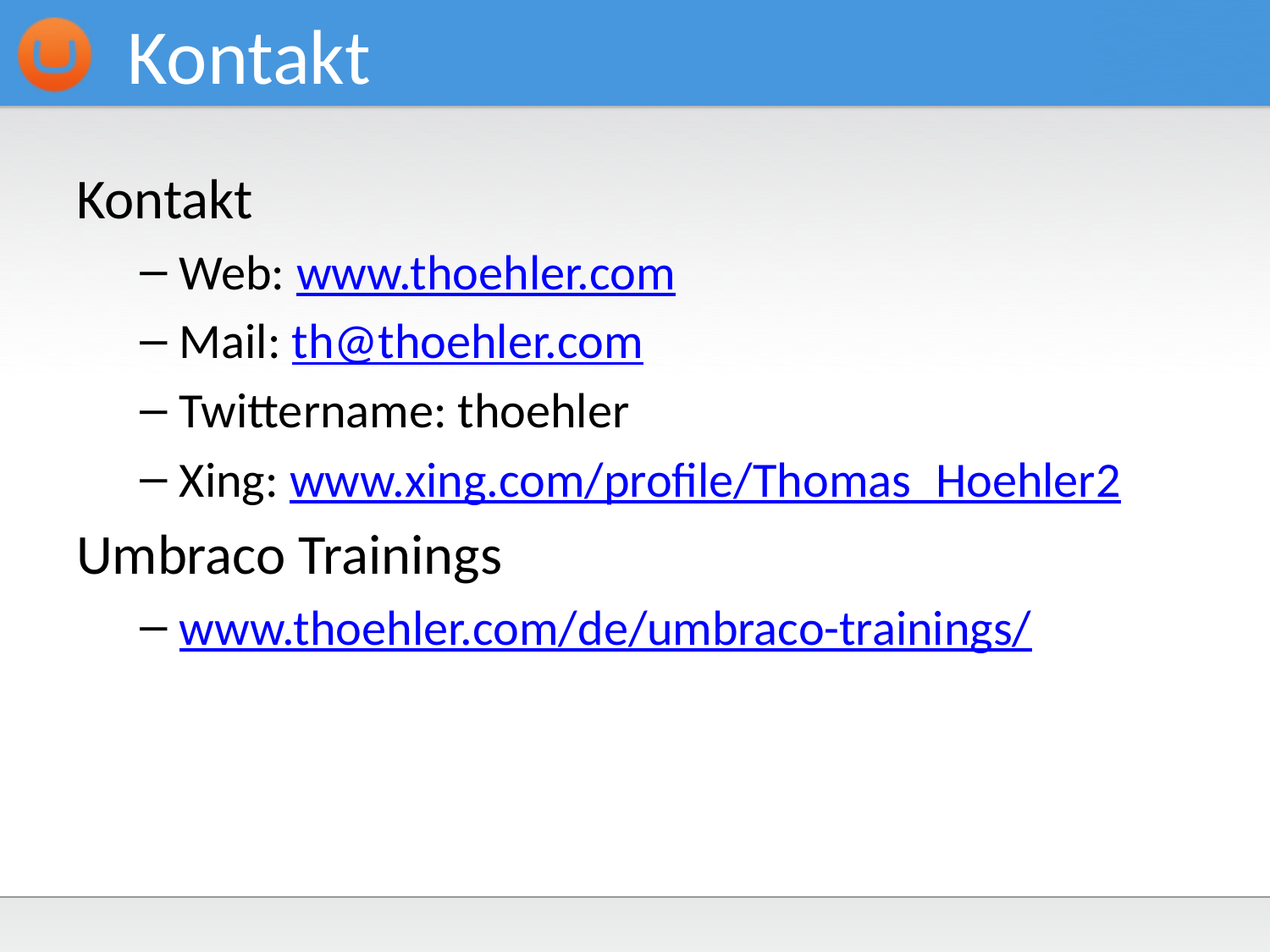

# Kontakt
Kontakt
Web: www.thoehler.com
Mail: th@thoehler.com
Twittername: thoehler
Xing: www.xing.com/profile/Thomas_Hoehler2
Umbraco Trainings
www.thoehler.com/de/umbraco-trainings/